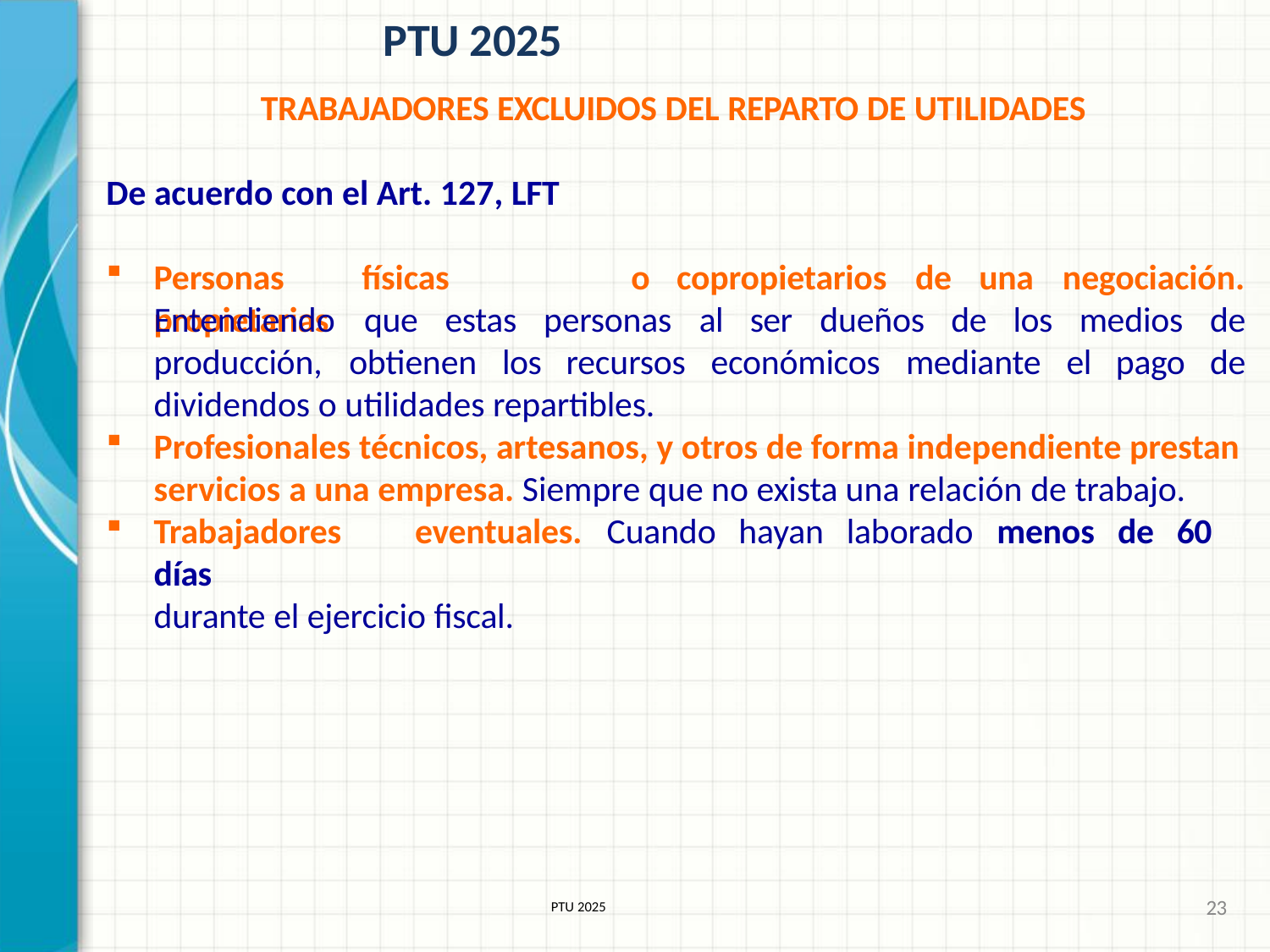

# PTU 2025
TRABAJADORES EXCLUIDOS DEL REPARTO DE UTILIDADES
De acuerdo con el Art. 127, LFT
Personas	físicas	propietarias
o
copropietarios
de
una	negociación.
Entendiendo	que	estas	personas	al
ser	dueños	de	los	medios	de
de
producción,	obtienen	los	recursos	económicos	mediante	el	pago
dividendos o utilidades repartibles.
Profesionales técnicos, artesanos, y otros de forma independiente prestan servicios a una empresa. Siempre que no exista una relación de trabajo.
Trabajadores	eventuales.	Cuando	hayan	laborado	menos	de	60	días
durante el ejercicio fiscal.
23
PTU 2025